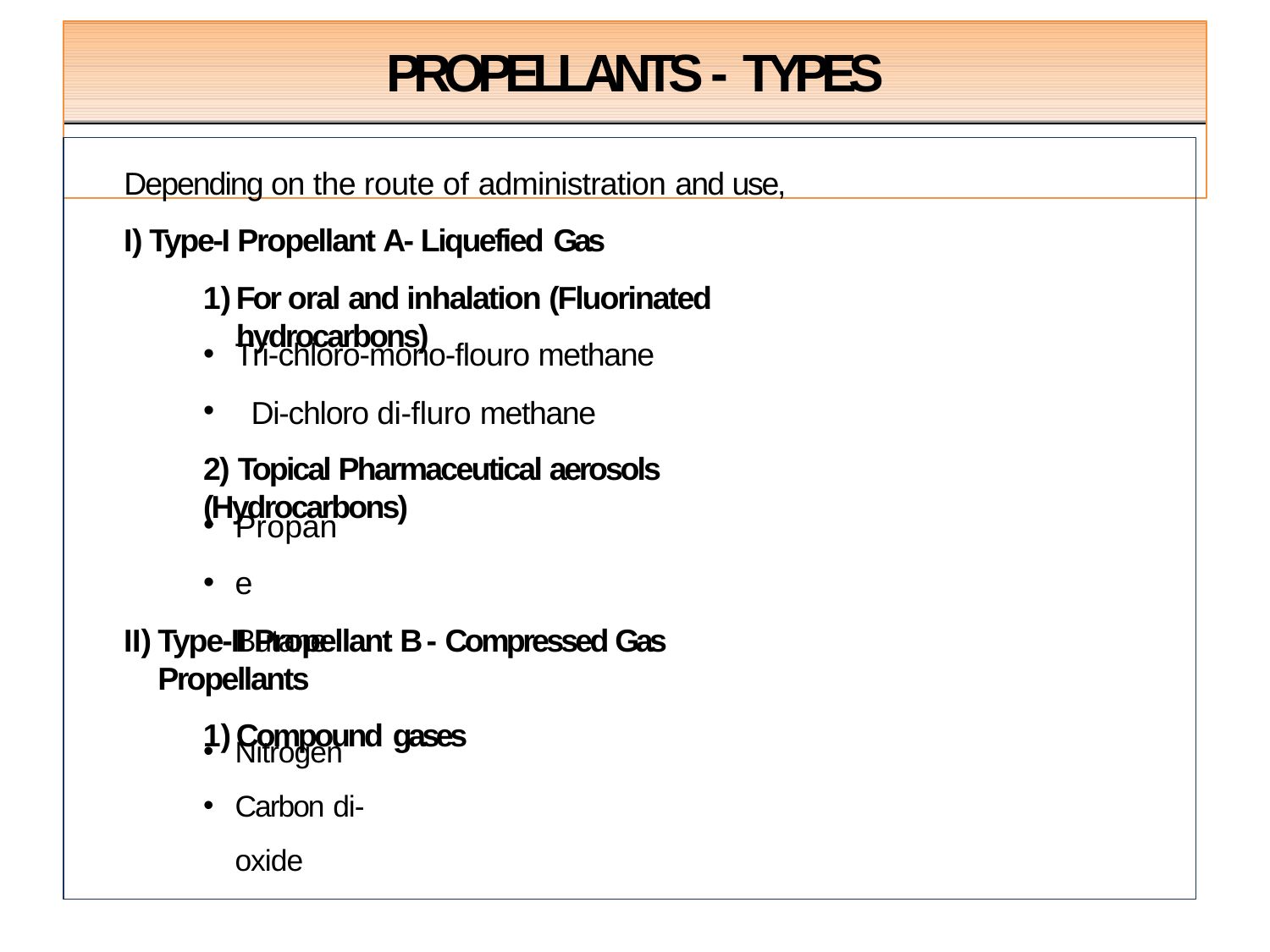

# PROPELLANTS - TYPES

Depending on the route of administration and use,
Type-I Propellant A- Liquefied Gas
For oral and inhalation (Fluorinated hydrocarbons)
•
•
Tri-chloro-mono-flouro methane
  Di-chloro di-fluro methane
2) Topical Pharmaceutical aerosols (Hydrocarbons)
•
•
Propane  Butane
Type-II Propellant B - Compressed Gas Propellants
Compound gases
•
•
Nitrogen  Carbon di-oxide